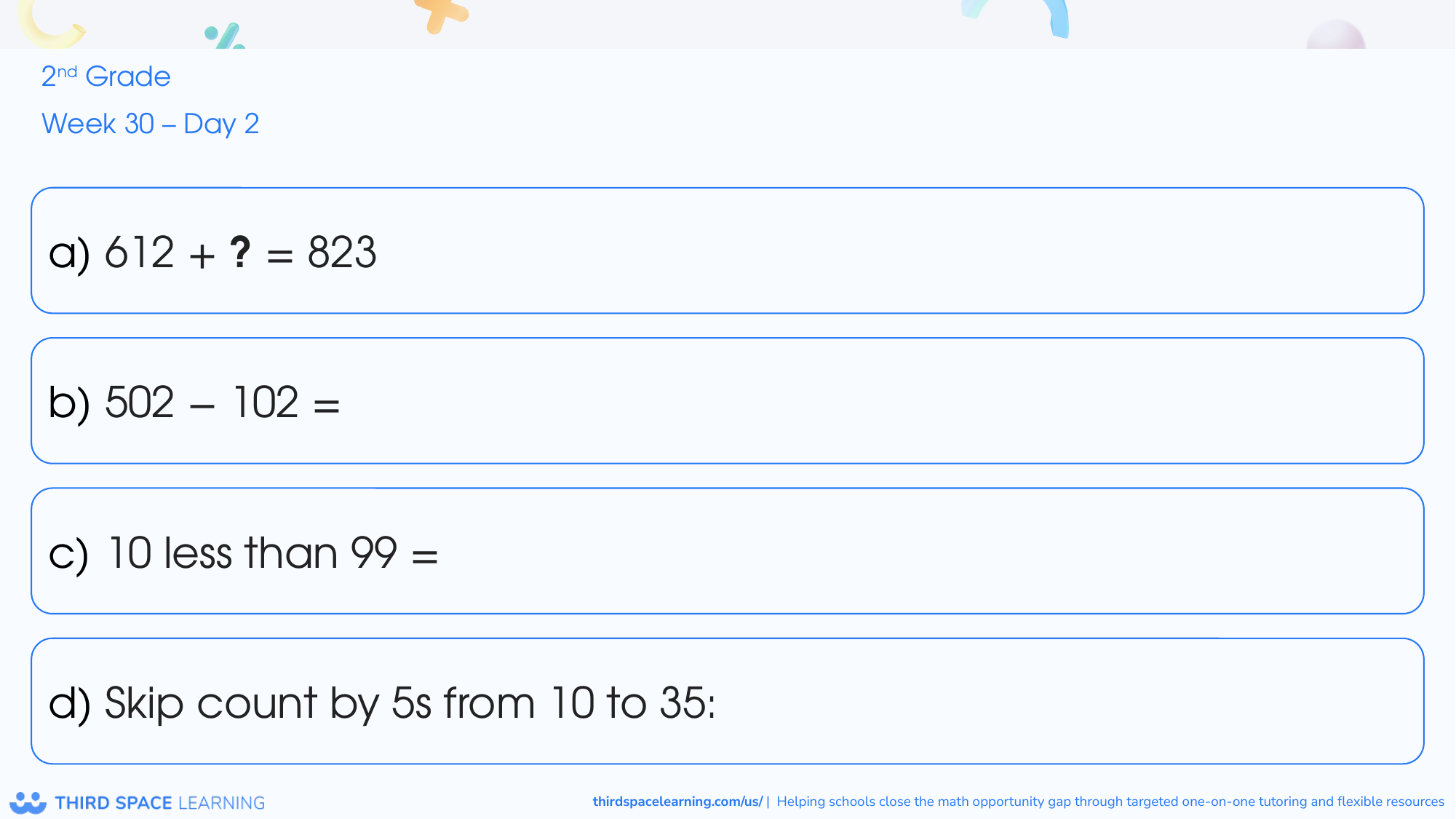

2nd Grade
Week 30 – Day 2
612 + ? = 823
502 − 102 =
10 less than 99 =
Skip count by 5s from 10 to 35: